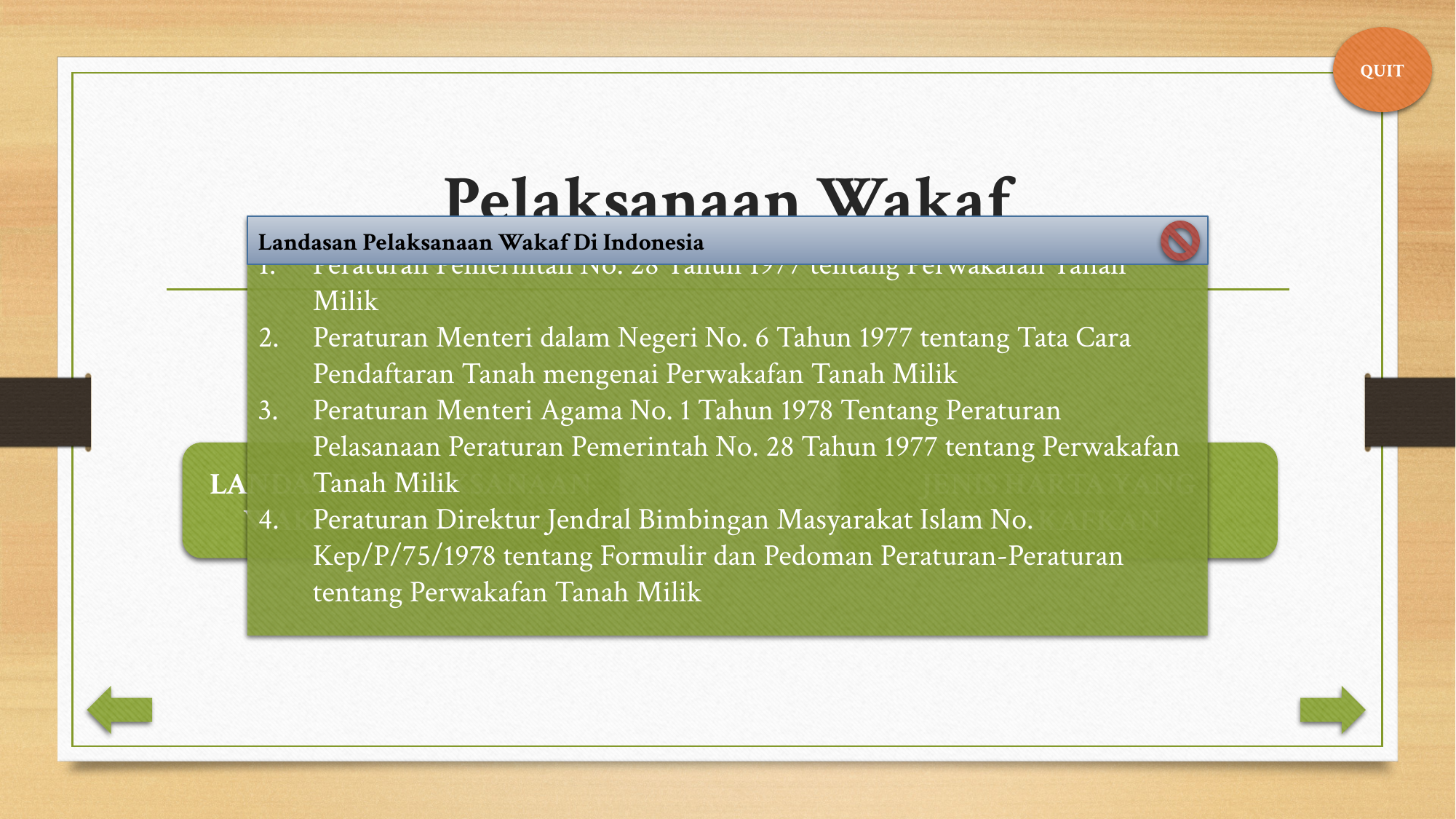

QUIT
# Pelaksanaan Wakaf
Peraturan Pemerintah No. 28 Tahun 1977 tentang Perwakafan Tanah Milik
Peraturan Menteri dalam Negeri No. 6 Tahun 1977 tentang Tata Cara Pendaftaran Tanah mengenai Perwakafan Tanah Milik
Peraturan Menteri Agama No. 1 Tahun 1978 Tentang Peraturan Pelasanaan Peraturan Pemerintah No. 28 Tahun 1977 tentang Perwakafan Tanah Milik
Peraturan Direktur Jendral Bimbingan Masyarakat Islam No. Kep/P/75/1978 tentang Formulir dan Pedoman Peraturan-Peraturan tentang Perwakafan Tanah Milik
Landasan Pelaksanaan Wakaf Di Indonesia

LANDASAN PELAKSANAAN WAKAF DI INDONESIA
JENIS HARTA YANG DIWAKAFKAN